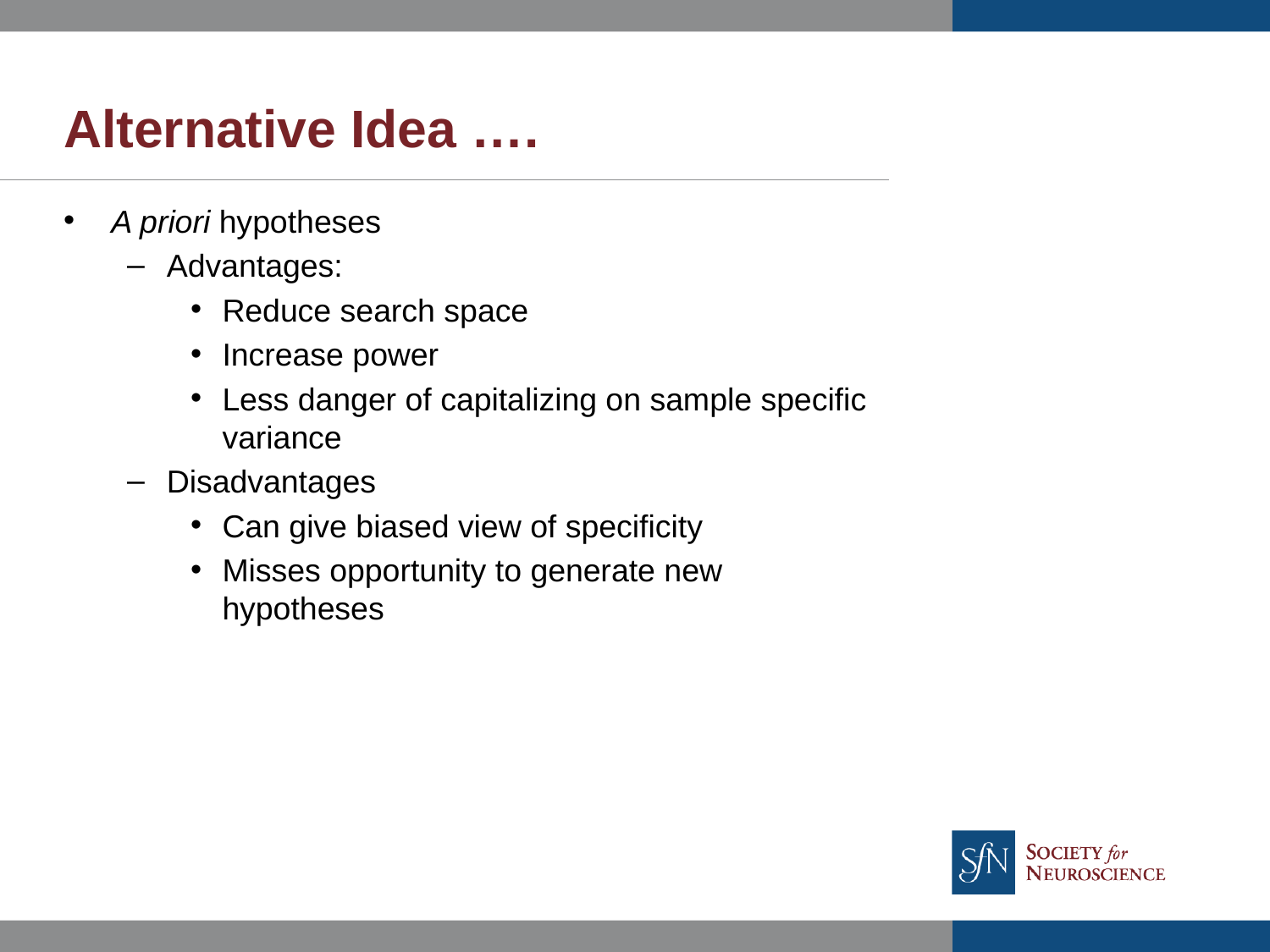

# Alternative Idea ….
A priori hypotheses
Advantages:
Reduce search space
Increase power
Less danger of capitalizing on sample specific variance
Disadvantages
Can give biased view of specificity
Misses opportunity to generate new hypotheses